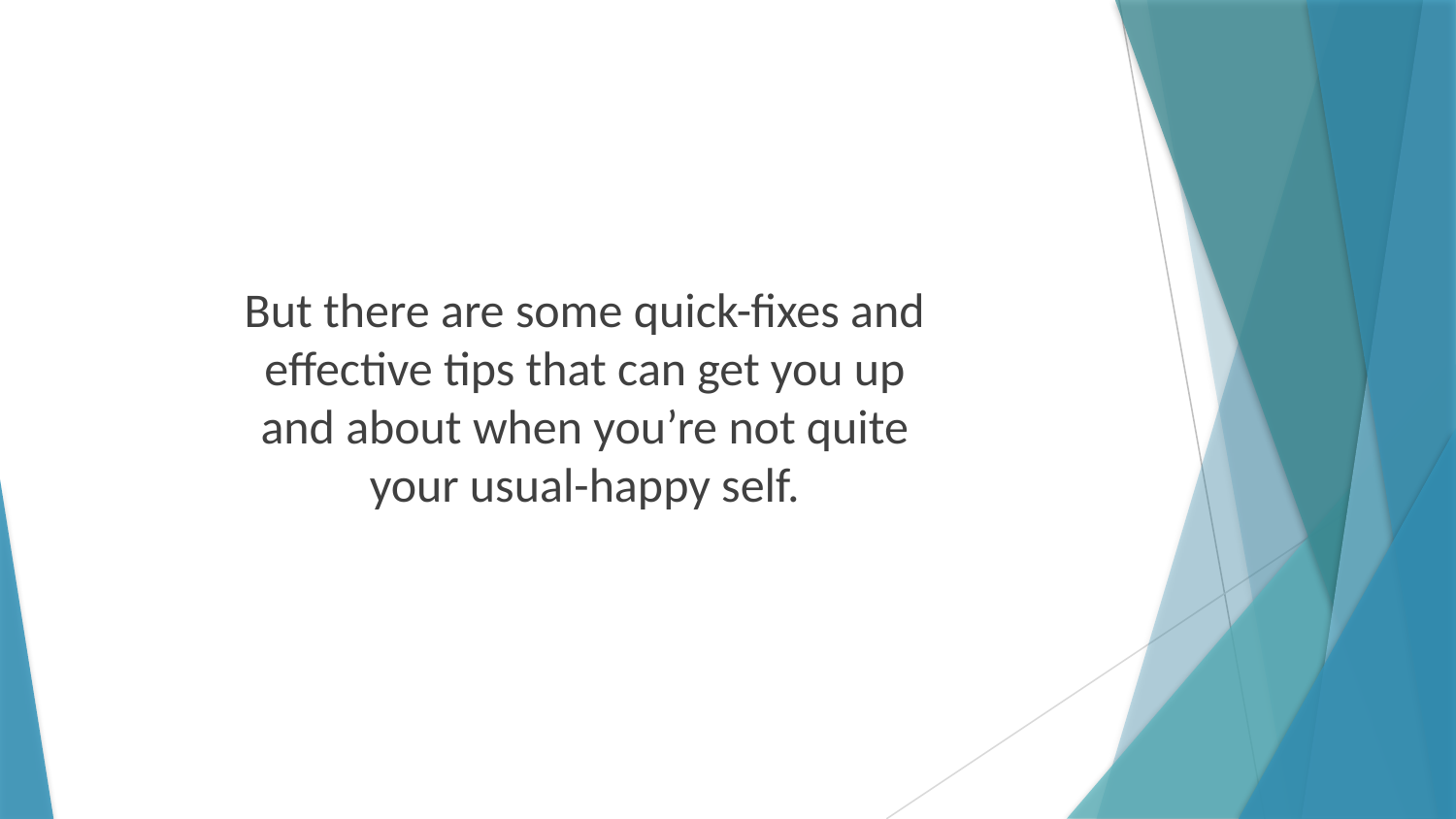

But there are some quick-fixes and effective tips that can get you up and about when you’re not quite your usual-happy self.